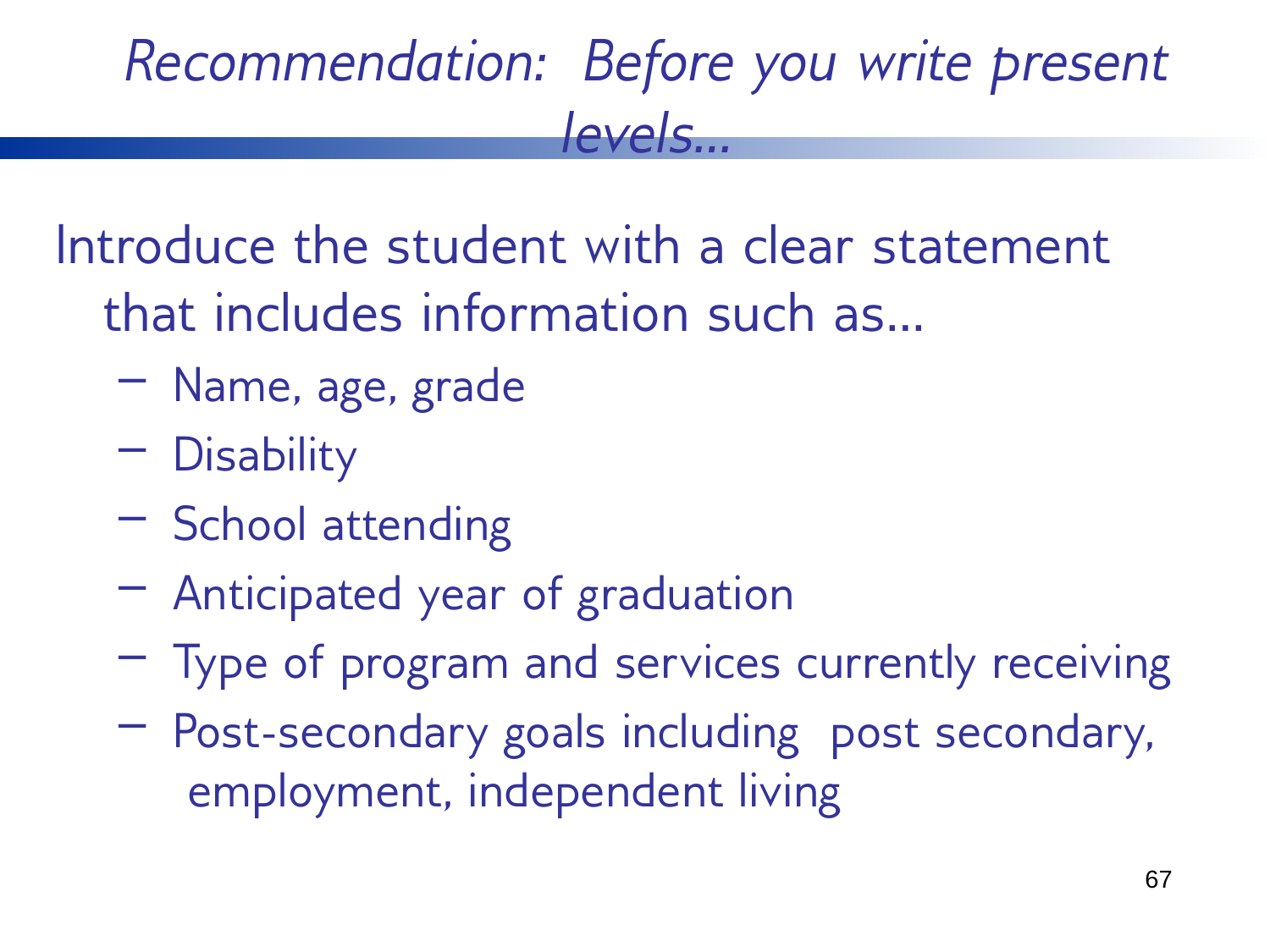

Recommendation:  Before you write present levels…
Introduce the student with a clear statement that includes information such as…
 Name, age, grade
 Disability
 School attending
 Anticipated year of graduation
 Type of program and services currently receiving
 Post-secondary goals including  post secondary,     employment, independent living

67